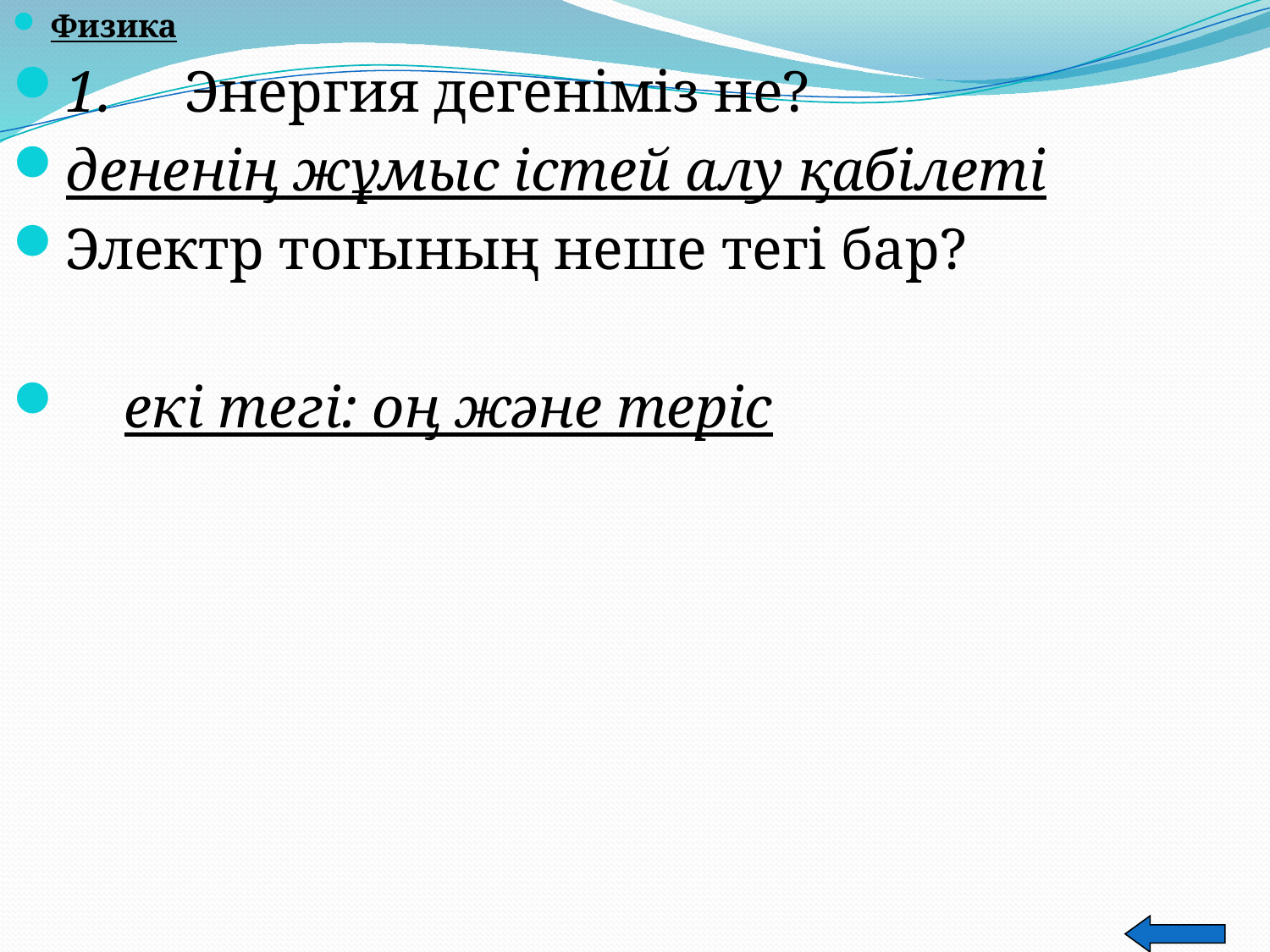

Физика
1.     Энергия дегеніміз не?
дененің жұмыс істей алу қабілеті
Электр тогының неше тегі бар?

    екі тегі: оң және теріс